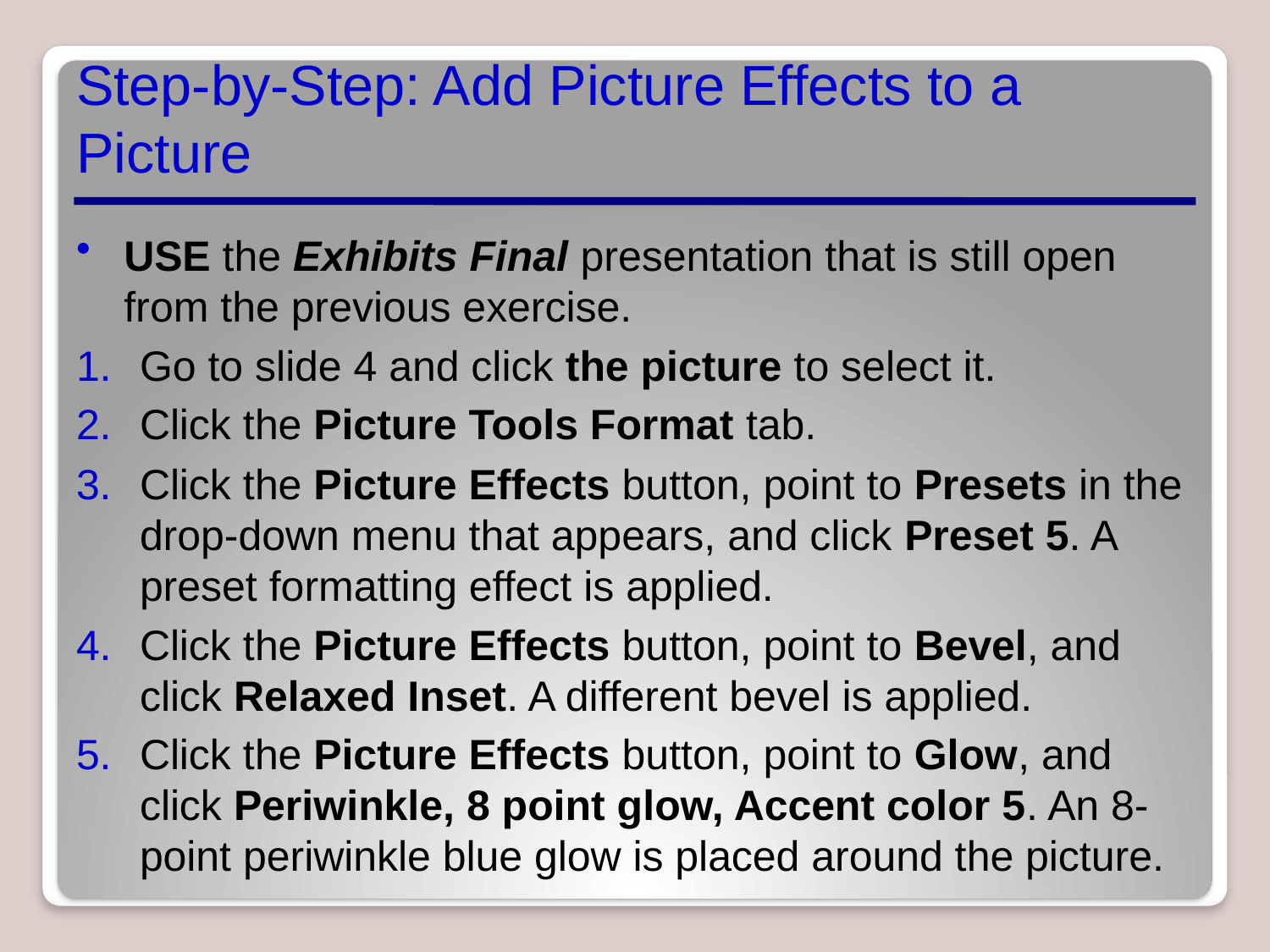

# Step-by-Step: Add Picture Effects to a Picture
USE the Exhibits Final presentation that is still open from the previous exercise.
Go to slide 4 and click the picture to select it.
Click the Picture Tools Format tab.
Click the Picture Effects button, point to Presets in the drop-down menu that appears, and click Preset 5. A preset formatting effect is applied.
Click the Picture Effects button, point to Bevel, and click Relaxed Inset. A different bevel is applied.
Click the Picture Effects button, point to Glow, and click Periwinkle, 8 point glow, Accent color 5. An 8-point periwinkle blue glow is placed around the picture.